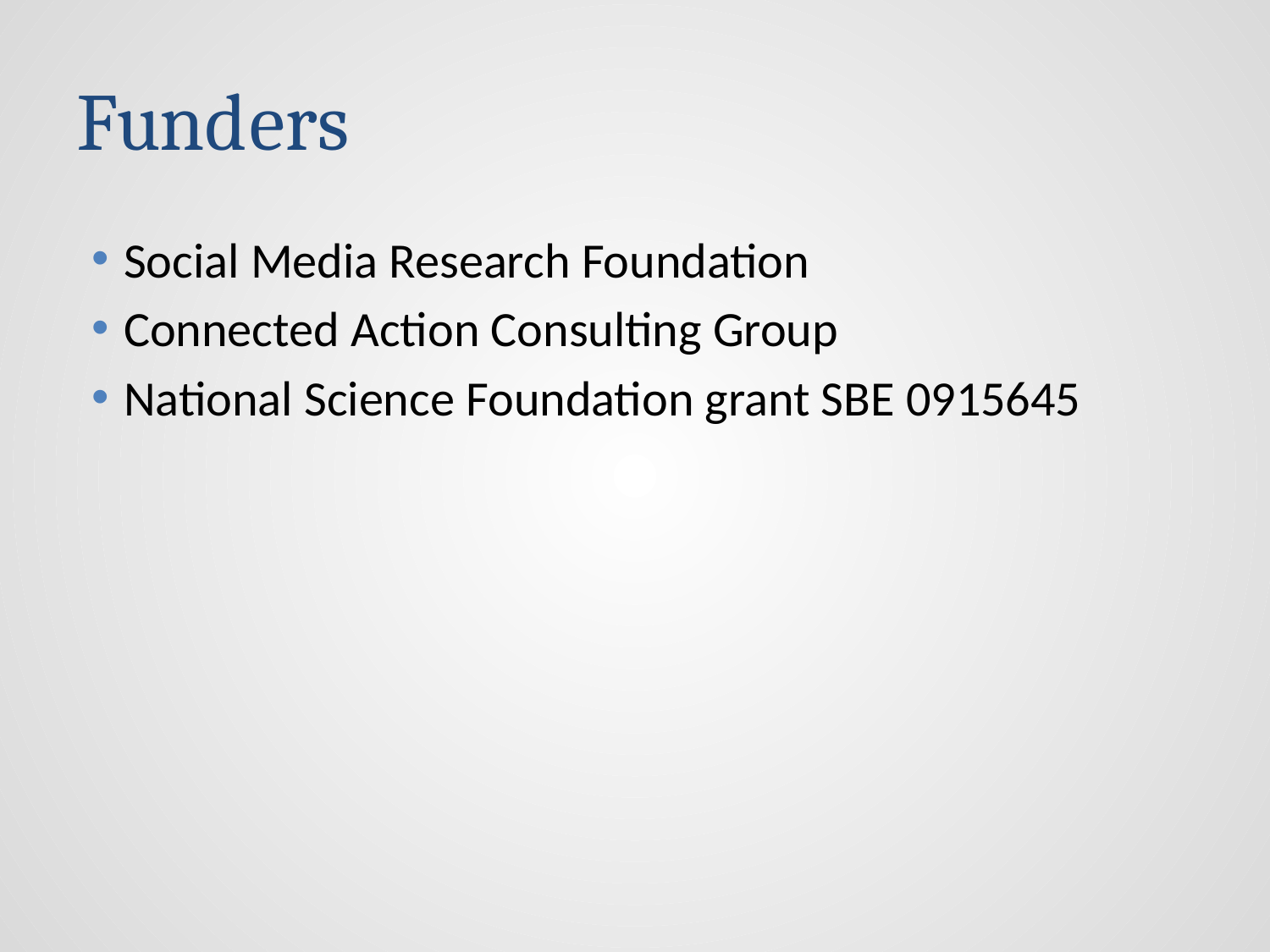

# Funders
Social Media Research Foundation
Connected Action Consulting Group
National Science Foundation grant SBE 0915645